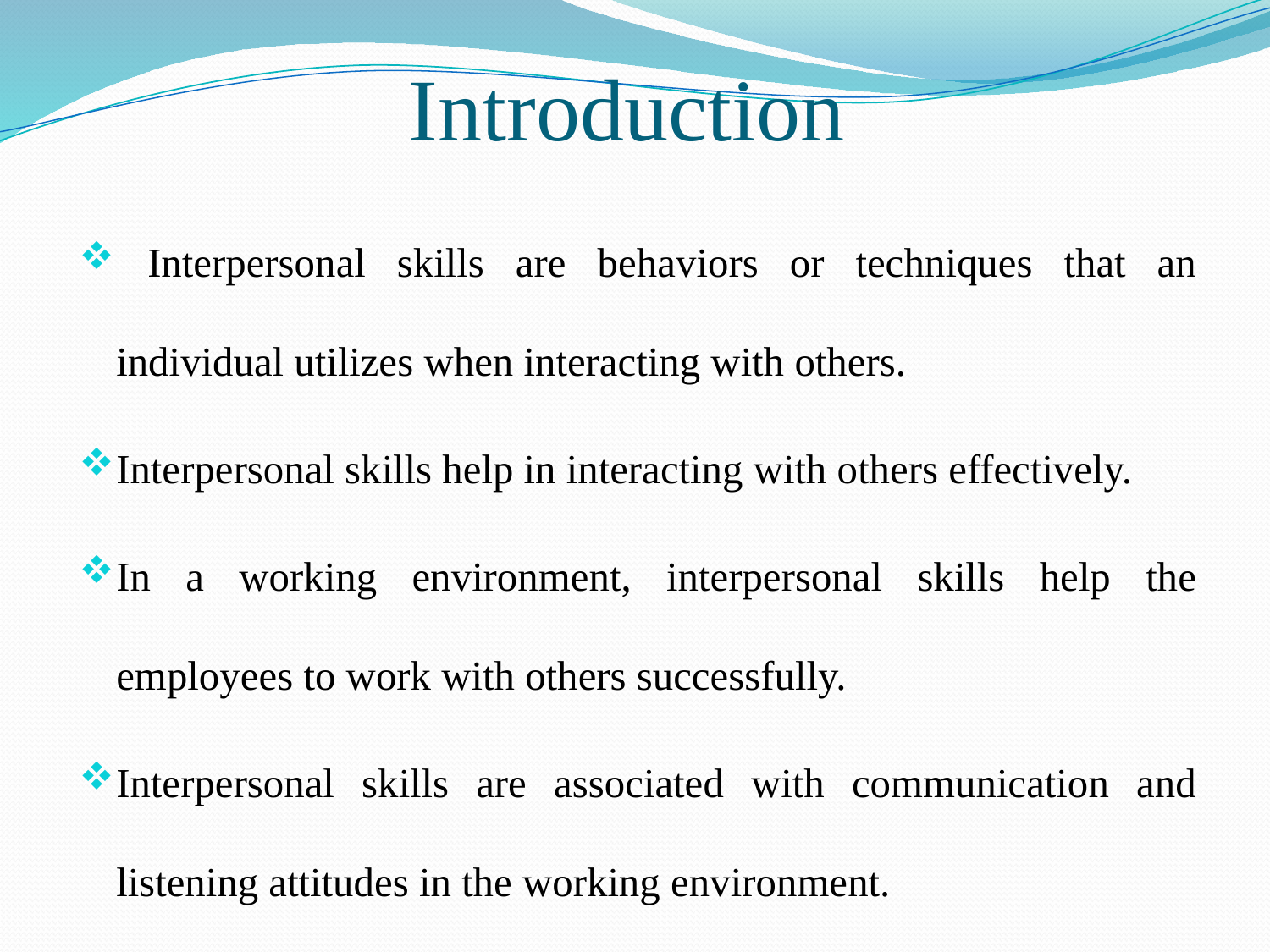

# Introduction
 Interpersonal skills are behaviors or techniques that an individual utilizes when interacting with others.
Interpersonal skills help in interacting with others effectively.
In a working environment, interpersonal skills help the employees to work with others successfully.
Interpersonal skills are associated with communication and listening attitudes in the working environment.